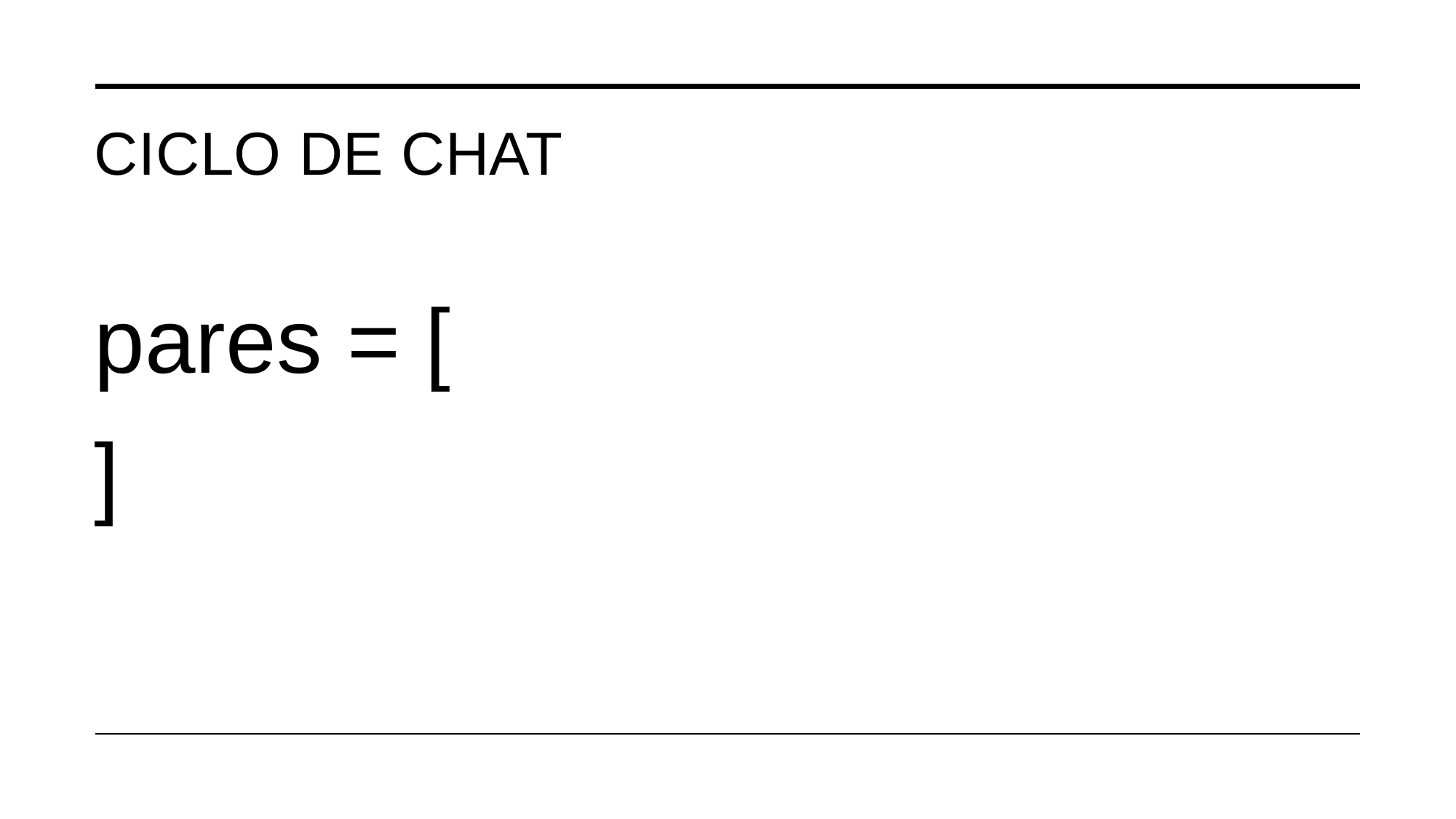

# CICLO DE CHAT
pares = [
]